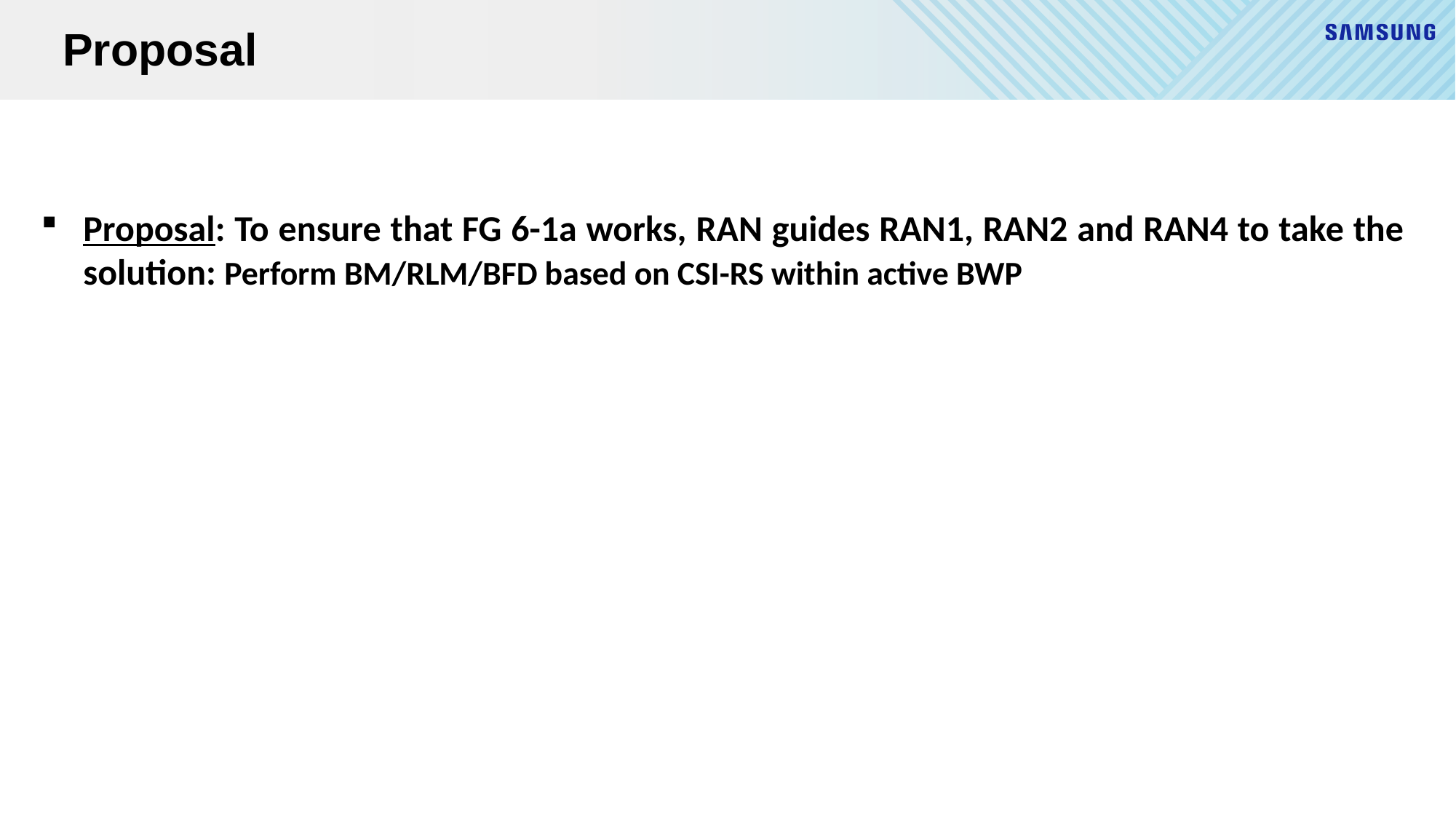

# Proposal
Proposal: To ensure that FG 6-1a works, RAN guides RAN1, RAN2 and RAN4 to take the solution: Perform BM/RLM/BFD based on CSI-RS within active BWP